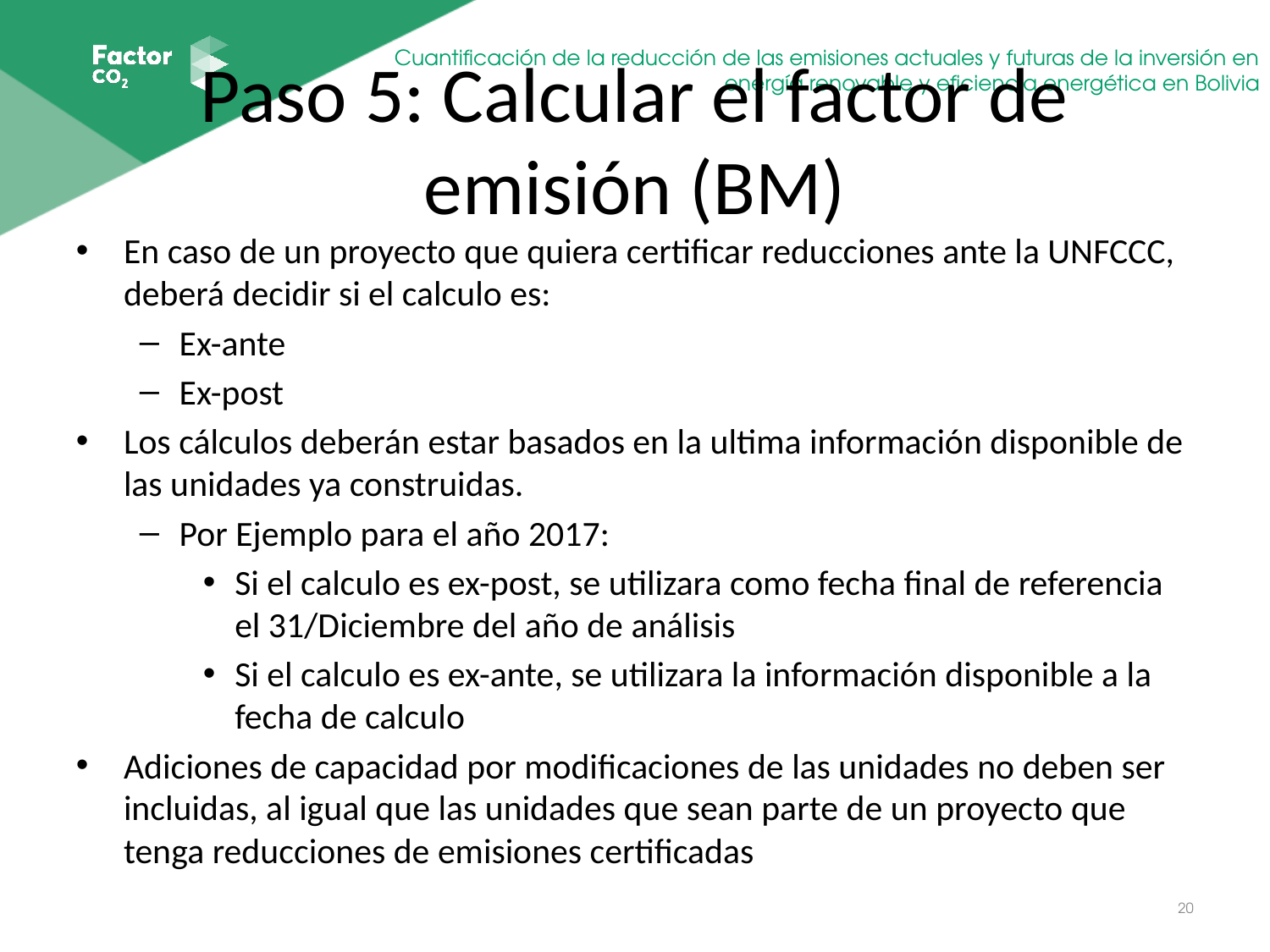

# Paso 5: Calcular el factor de emisión (BM)
En caso de un proyecto que quiera certificar reducciones ante la UNFCCC, deberá decidir si el calculo es:
Ex-ante
Ex-post
Los cálculos deberán estar basados en la ultima información disponible de las unidades ya construidas.
Por Ejemplo para el año 2017:
Si el calculo es ex-post, se utilizara como fecha final de referencia el 31/Diciembre del año de análisis
Si el calculo es ex-ante, se utilizara la información disponible a la fecha de calculo
Adiciones de capacidad por modificaciones de las unidades no deben ser incluidas, al igual que las unidades que sean parte de un proyecto que tenga reducciones de emisiones certificadas
20